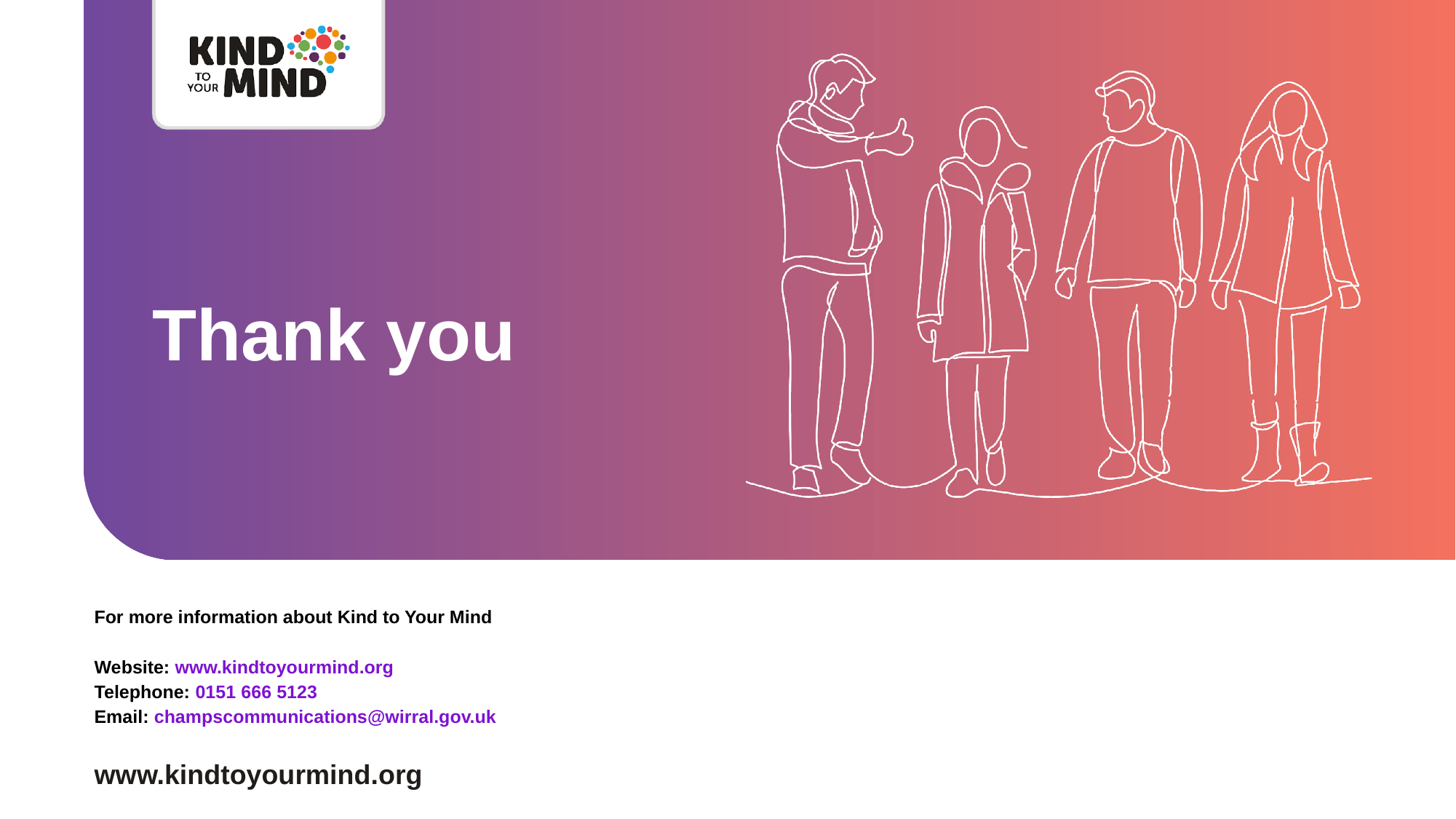

Thank you
For more information about Kind to Your Mind
Website: www.kindtoyourmind.org
Telephone: 0151 666 5123
Email: champscommunications@wirral.gov.uk

www.kindtoyourmind.org